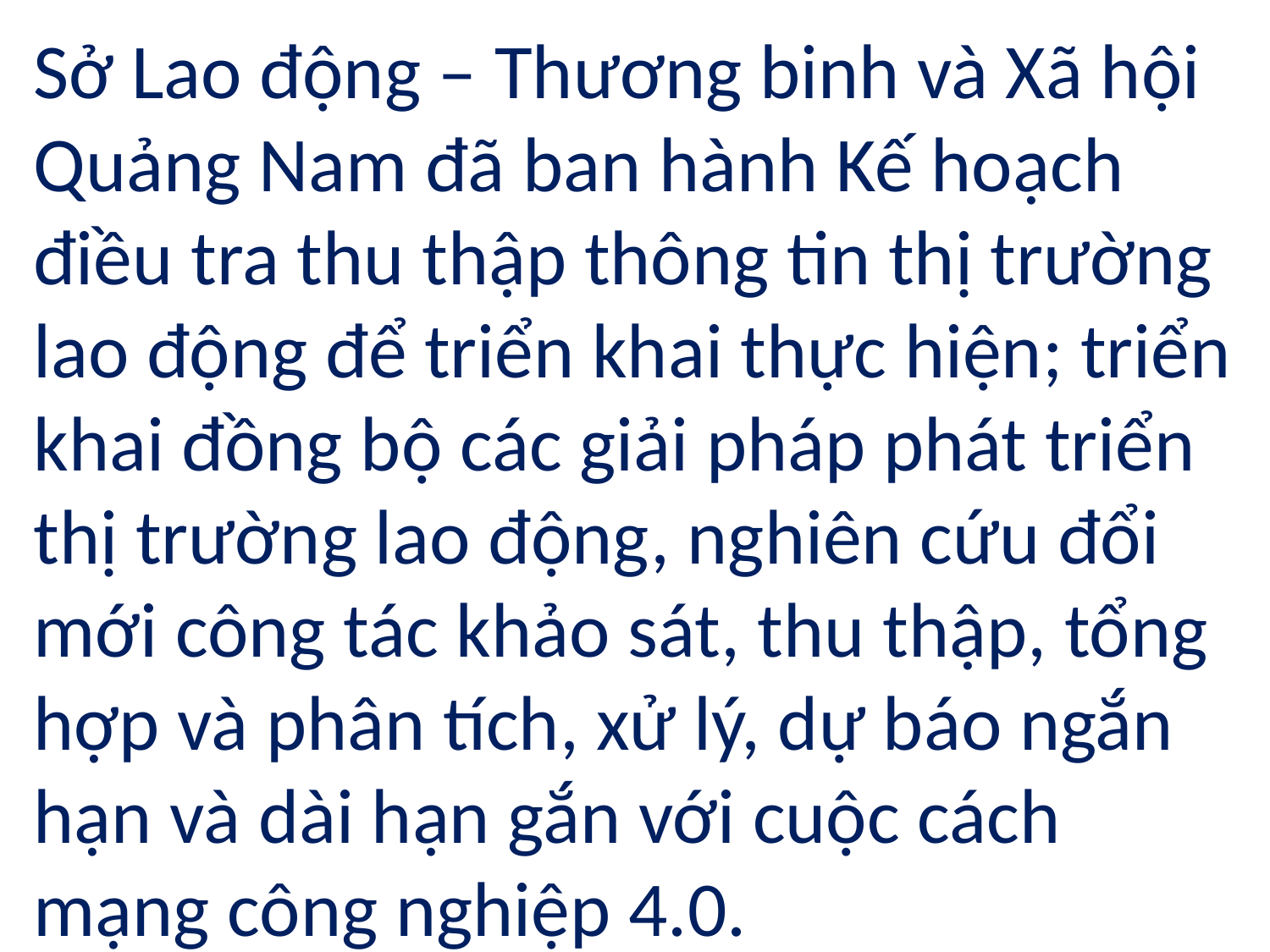

Sở Lao động – Thương binh và Xã hội Quảng Nam đã ban hành Kế hoạch điều tra thu thập thông tin thị trường lao động để triển khai thực hiện; triển khai đồng bộ các giải pháp phát triển thị trường lao động, nghiên cứu đổi mới công tác khảo sát, thu thập, tổng hợp và phân tích, xử lý, dự báo ngắn hạn và dài hạn gắn với cuộc cách mạng công nghiệp 4.0.